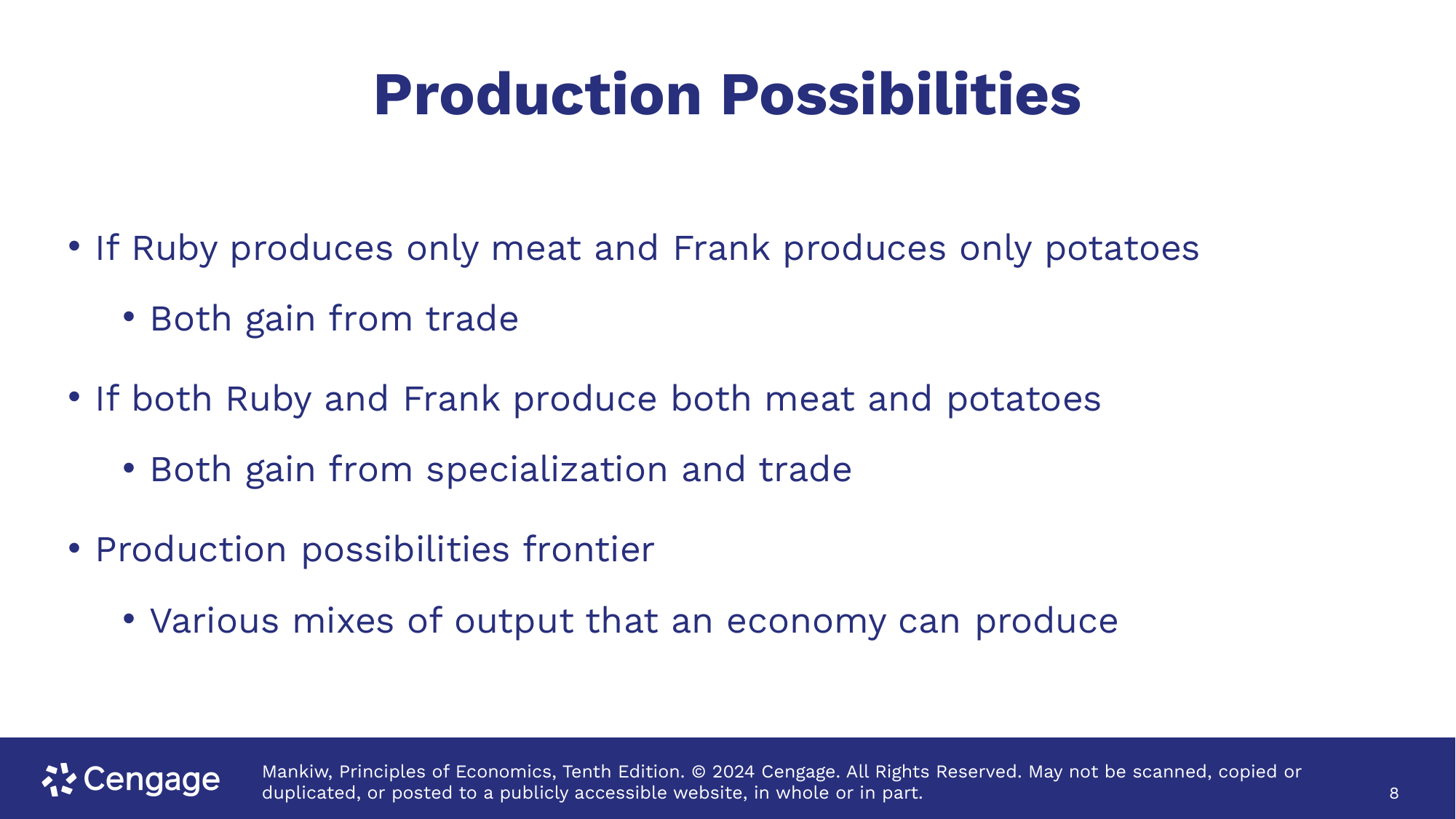

# Production Possibilities
If Ruby produces only meat and Frank produces only potatoes
Both gain from trade
If both Ruby and Frank produce both meat and potatoes
Both gain from specialization and trade
Production possibilities frontier
Various mixes of output that an economy can produce